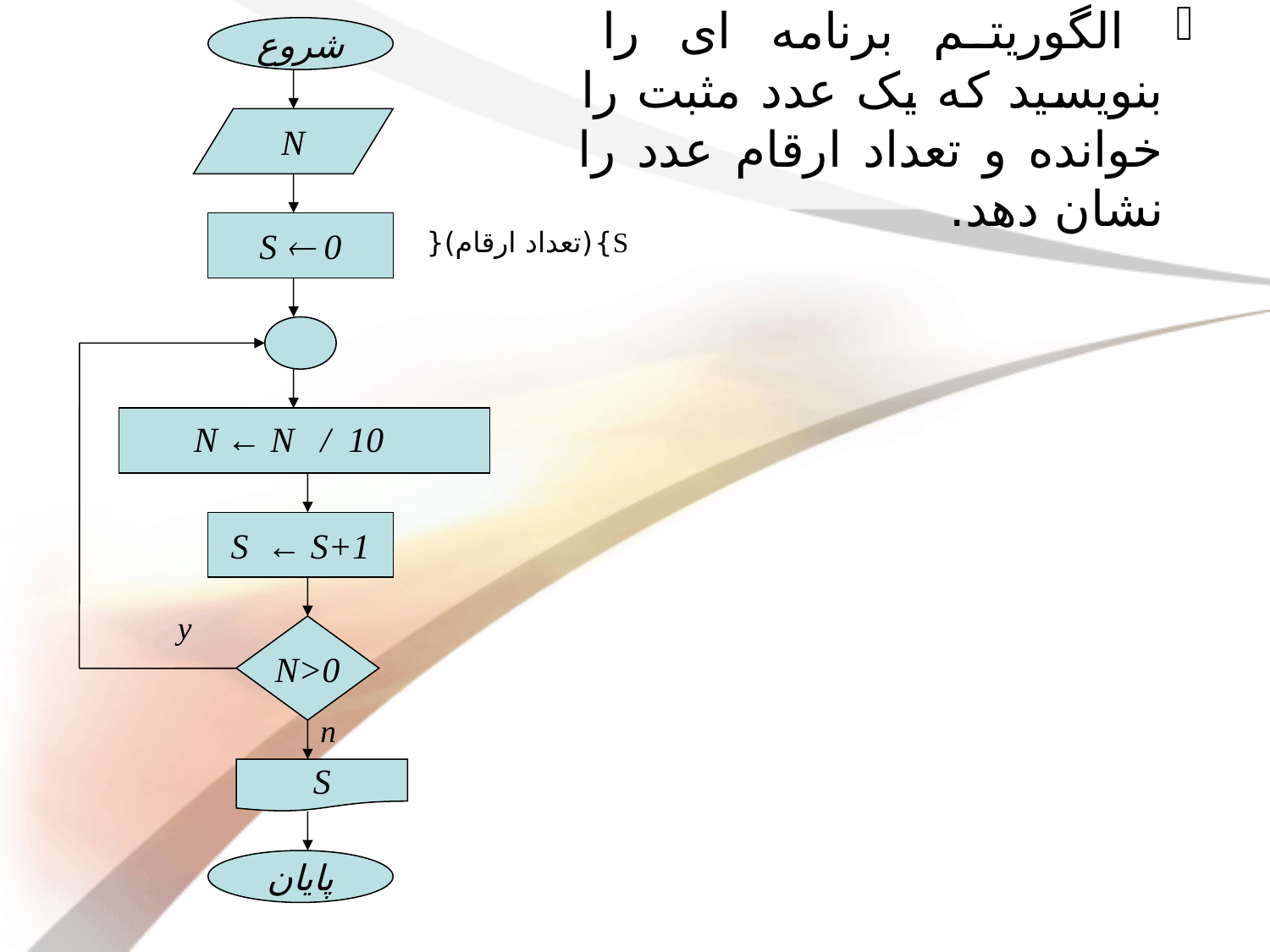

شروع

N

S ← 0

S  ← S+1

y
N>0

n

S

پایان
# الگوریتم برنامه ای را بنویسید که یک عدد مثبت را خوانده و تعداد ارقام عدد را نشان دهد.
S} (تعداد ارقام){
N ← N   /  10